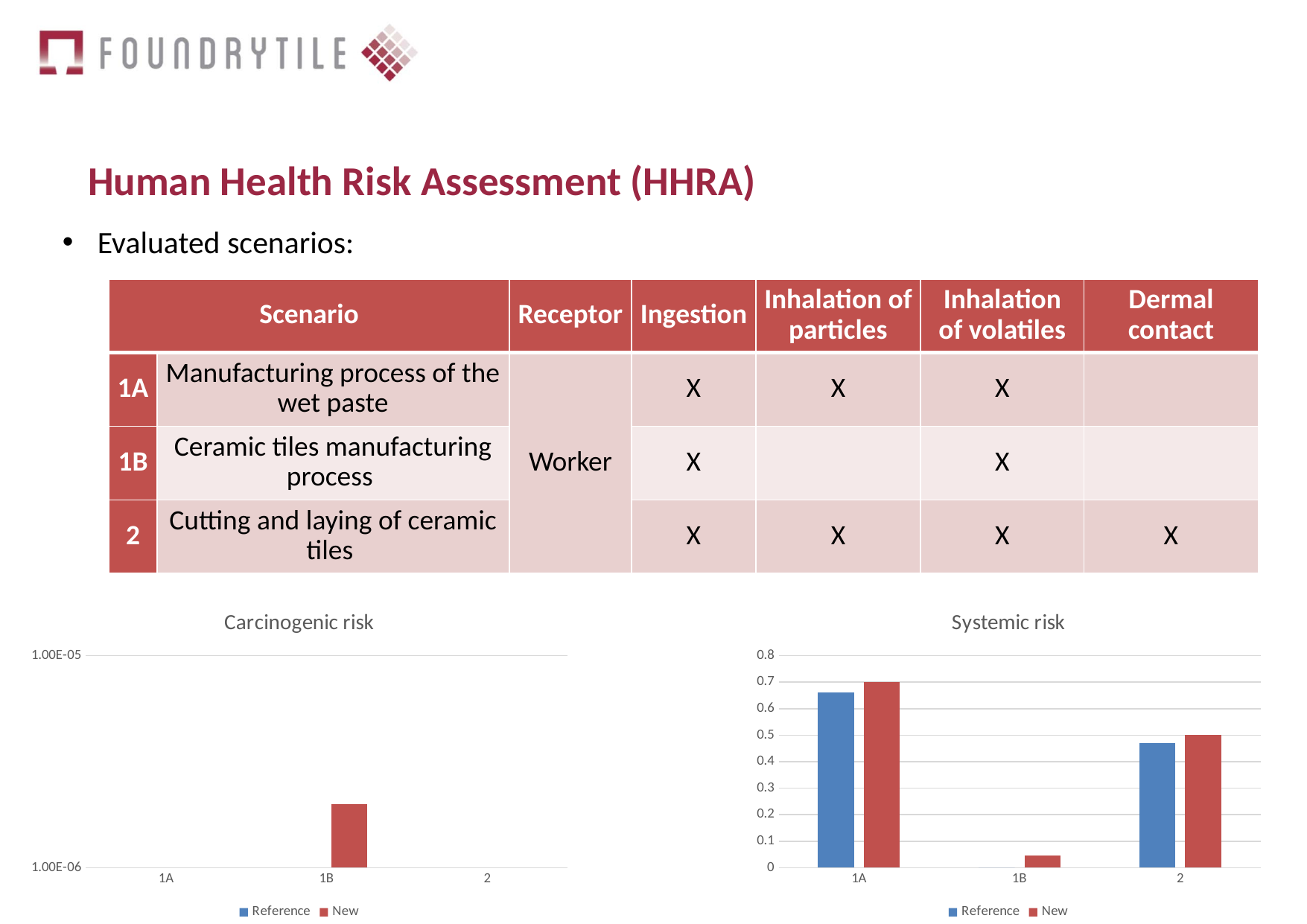

Human Health Risk Assessment (HHRA)
Evaluated scenarios:
| Scenario |  | Receptor | Ingestion | Inhalation of particles | Inhalation of volatiles | Dermal contact |
| --- | --- | --- | --- | --- | --- | --- |
| 1A | Manufacturing process of the wet paste | Worker | X | X | X |  |
| 1B | Ceramic tiles manufacturing process |  | X |  | X |  |
| 2 | Cutting and laying of ceramic tiles |  | X | X | X | X |

### Chart: Carcinogenic risk

| Category | Reference | New |
|---|---|---|
| 1A | 0.0 | 5.6e-08 |
| 1B | 0.0 | 2e-06 |
| 2 | 0.0 | 4.8e-08 |

### Chart: Systemic risk

| Category | Reference | New |
|---|---|---|
| 1A | 0.66 | 0.7 |
| 1B | 0.0 | 0.047 |
| 2 | 0.47 | 0.5 |